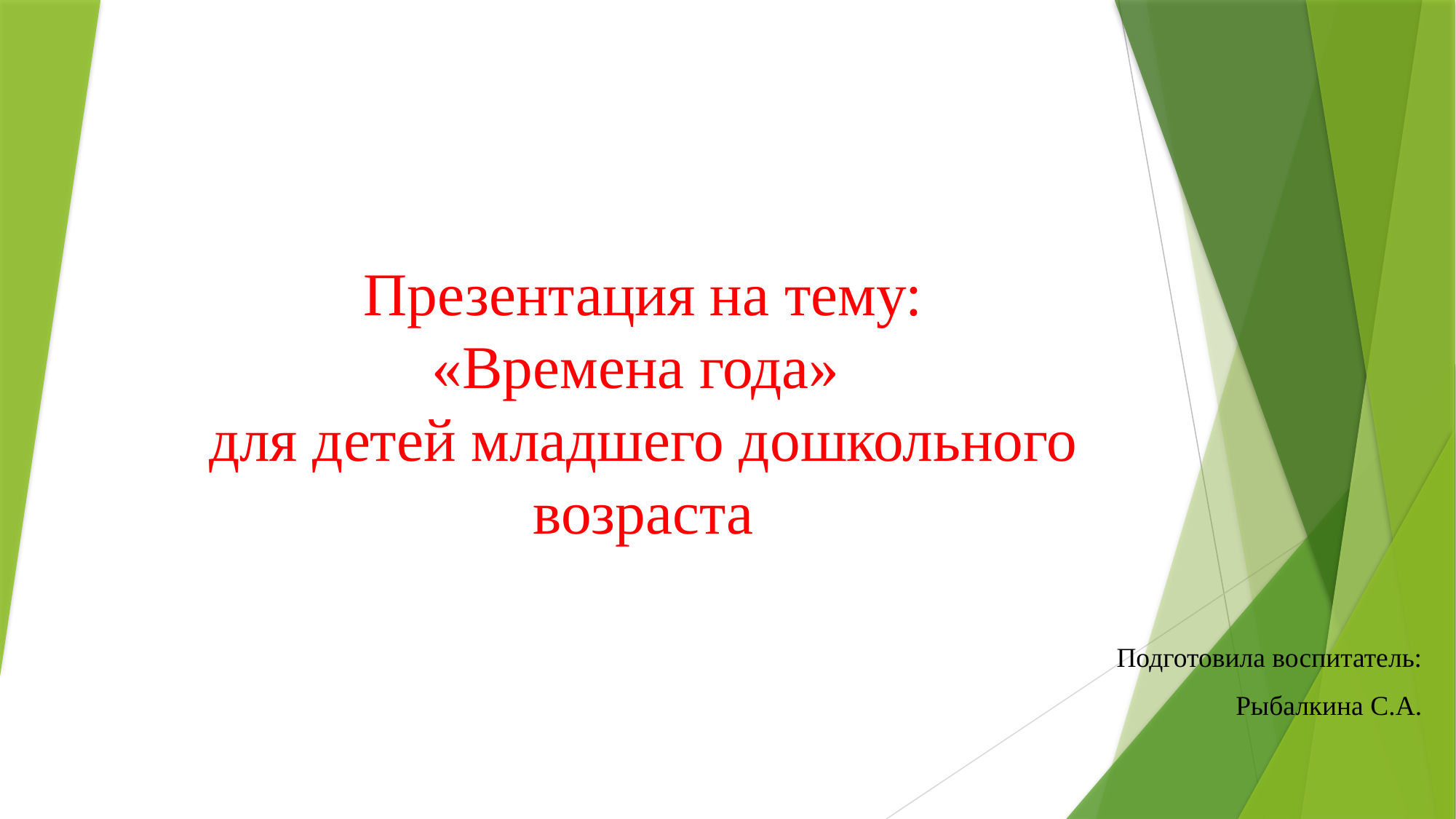

# Презентация на тему: «Времена года» для детей младшего дошкольного возраста
Подготовила воспитатель:
Рыбалкина С.А.